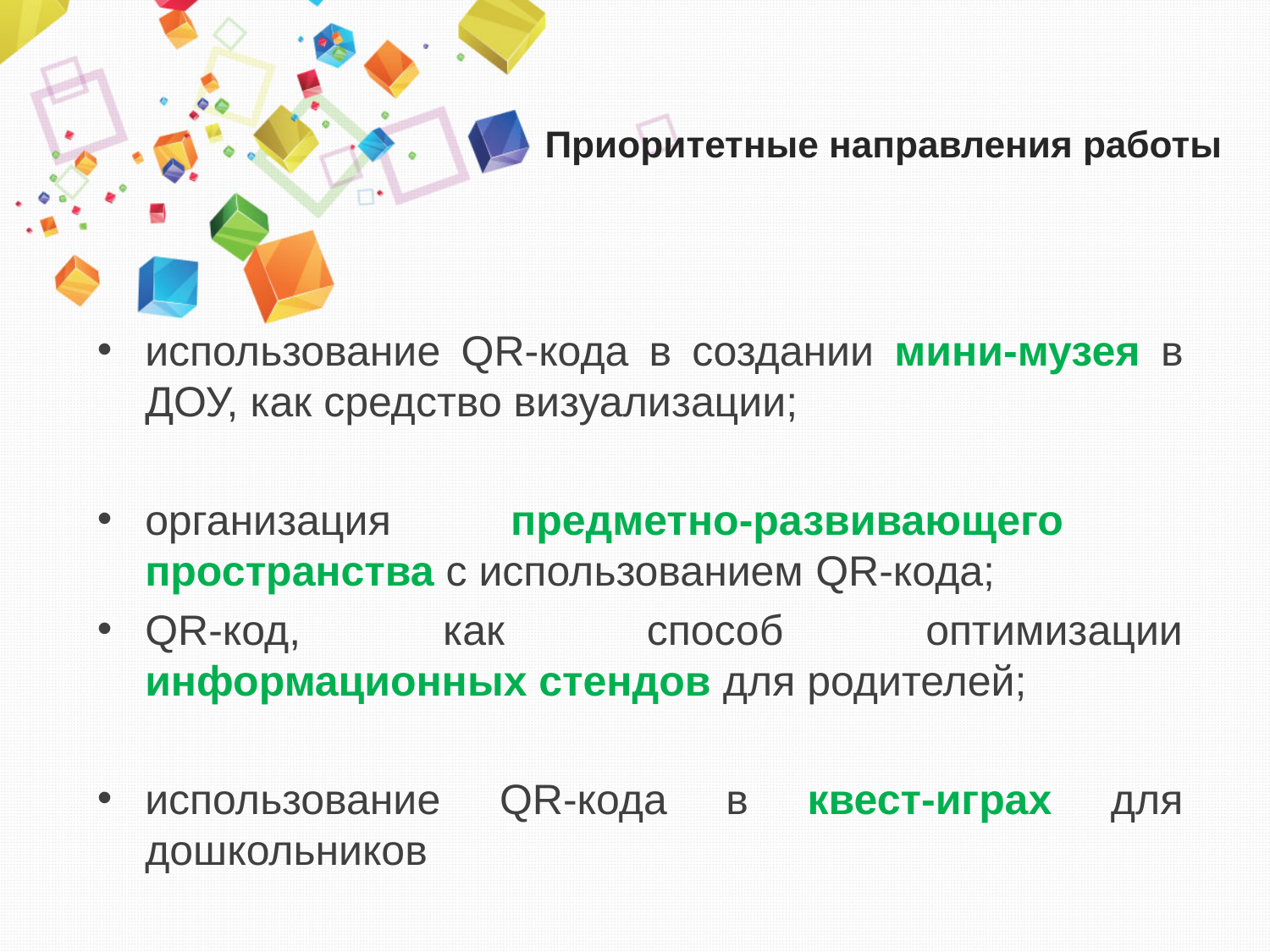

# Приоритетные направления работы
использование QR-кода в создании мини-музея в ДОУ, как средство визуализации;

организация предметно-развивающего  пространства с использованием QR-кода;
QR-код, как способ оптимизации информационных стендов для родителей;

использование QR-кода в квест-играх для дошкольников